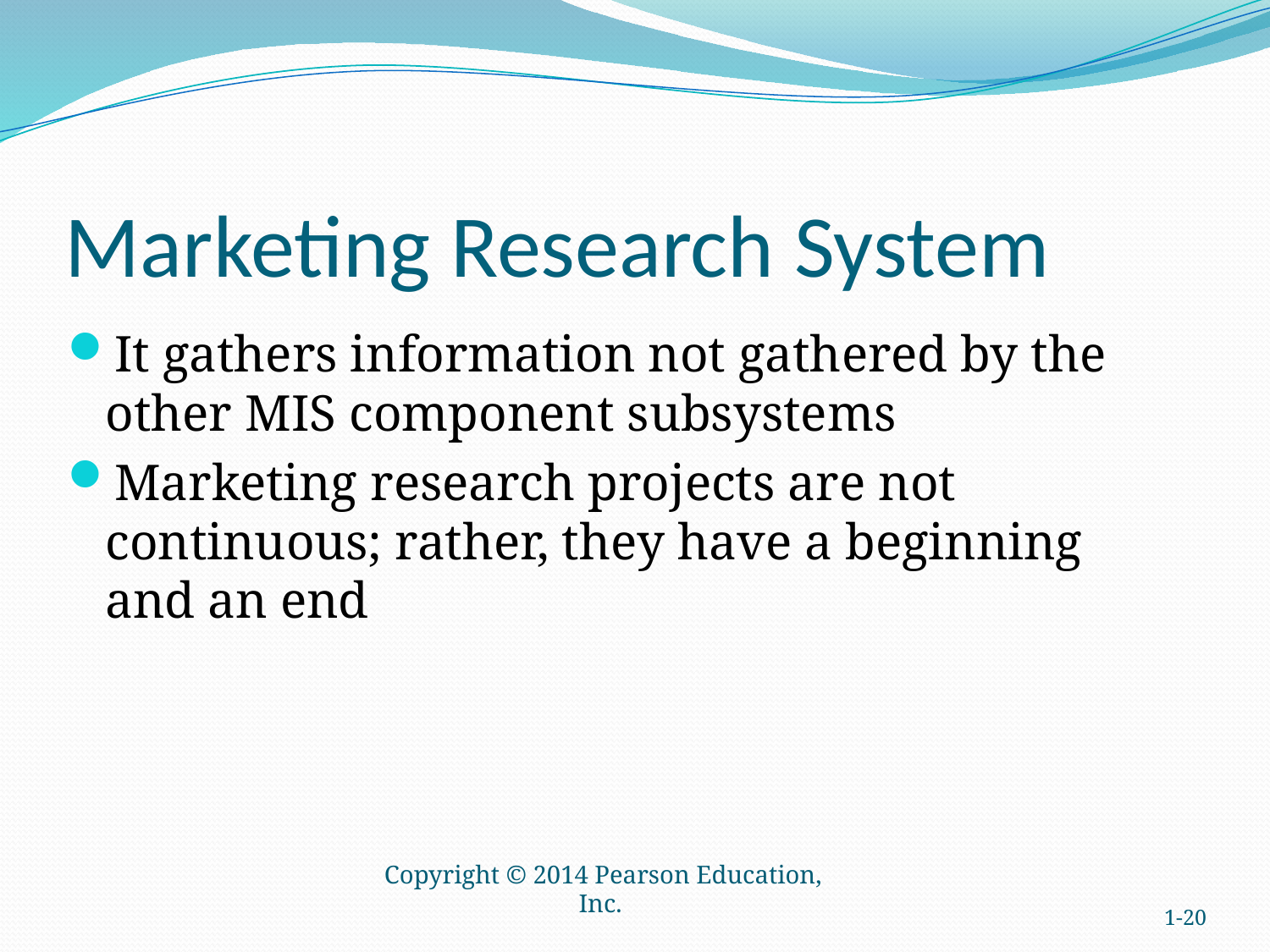

# Marketing Research System
It gathers information not gathered by the other MIS component subsystems
Marketing research projects are not continuous; rather, they have a beginning and an end
Copyright © 2014 Pearson Education, Inc.
1-20